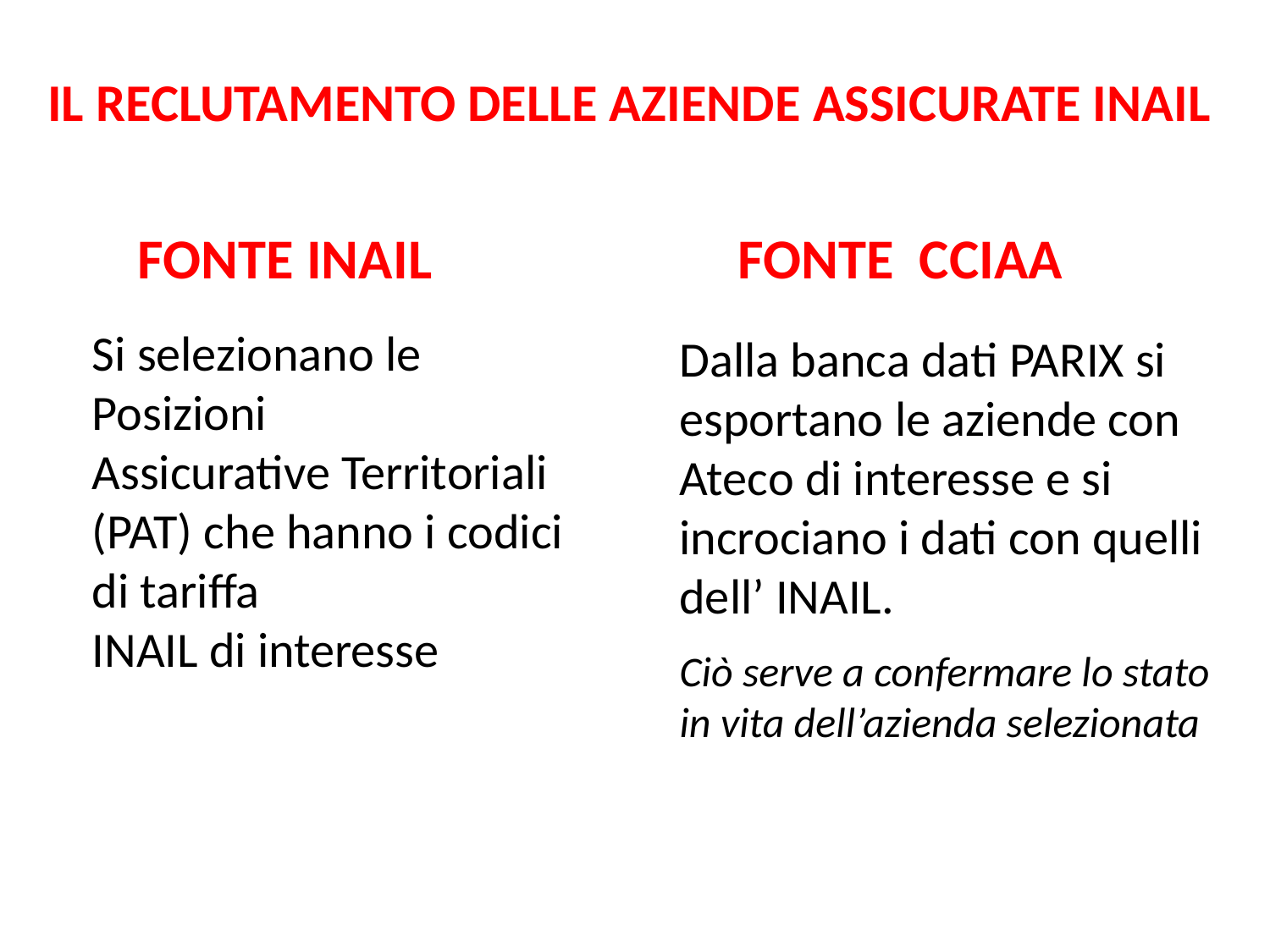

IL RECLUTAMENTO DELLE AZIENDE ASSICURATE INAIL
FONTE INAIL
FONTE  CCIAA
Si selezionano le Posizioni
Assicurative Territoriali (PAT) che hanno i codici di tariffa
INAIL di interesse
Dalla banca dati PARIX si esportano le aziende con Ateco di interesse e si incrociano i dati con quelli dell’ INAIL.
Ciò serve a confermare lo stato in vita dell’azienda selezionata